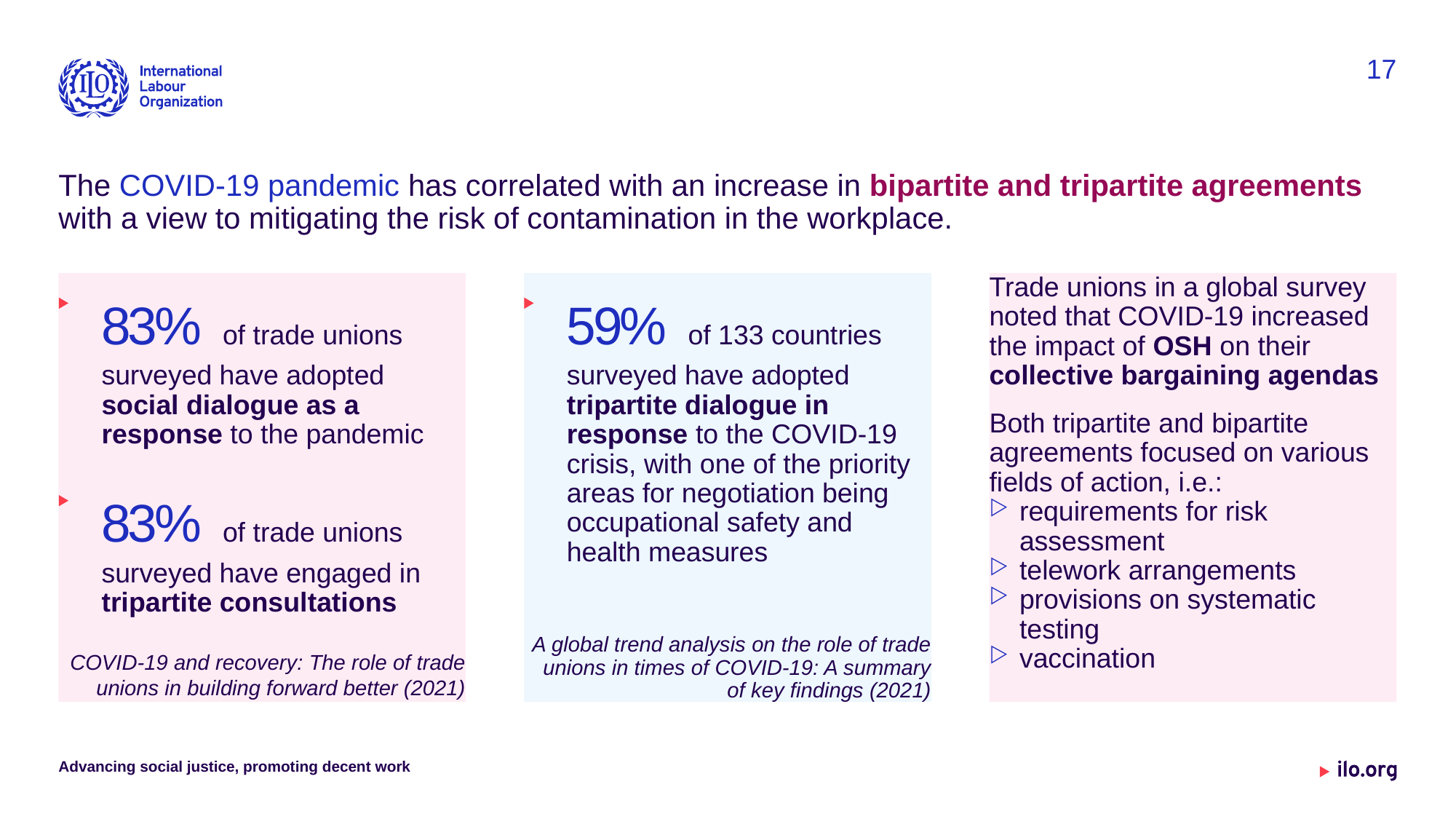

17
The COVID-19 pandemic has correlated with an increase in bipartite and tripartite agreements with a view to mitigating the risk of contamination in the workplace.

83% of trade unions surveyed have adopted social dialogue as a response to the pandemic
83% of trade unions surveyed have engaged in tripartite consultations

59% of 133 countries surveyed have adopted tripartite dialogue in response to the COVID-19 crisis, with one of the priority areas for negotiation being occupational safety and health measures

Trade unions in a global survey noted that COVID-19 increased the impact of OSH on their collective bargaining agendas
Both tripartite and bipartite agreements focused on various fields of action, i.e.:
requirements for risk assessment
telework arrangements
provisions on systematic testing
vaccination

A global trend analysis on the role of trade unions in times of COVID-19: A summary of key findings (2021)

COVID-19 and recovery: The role of trade unions in building forward better (2021)

Advancing social justice, promoting decent work
Date: Monday / 01 / October / 2019